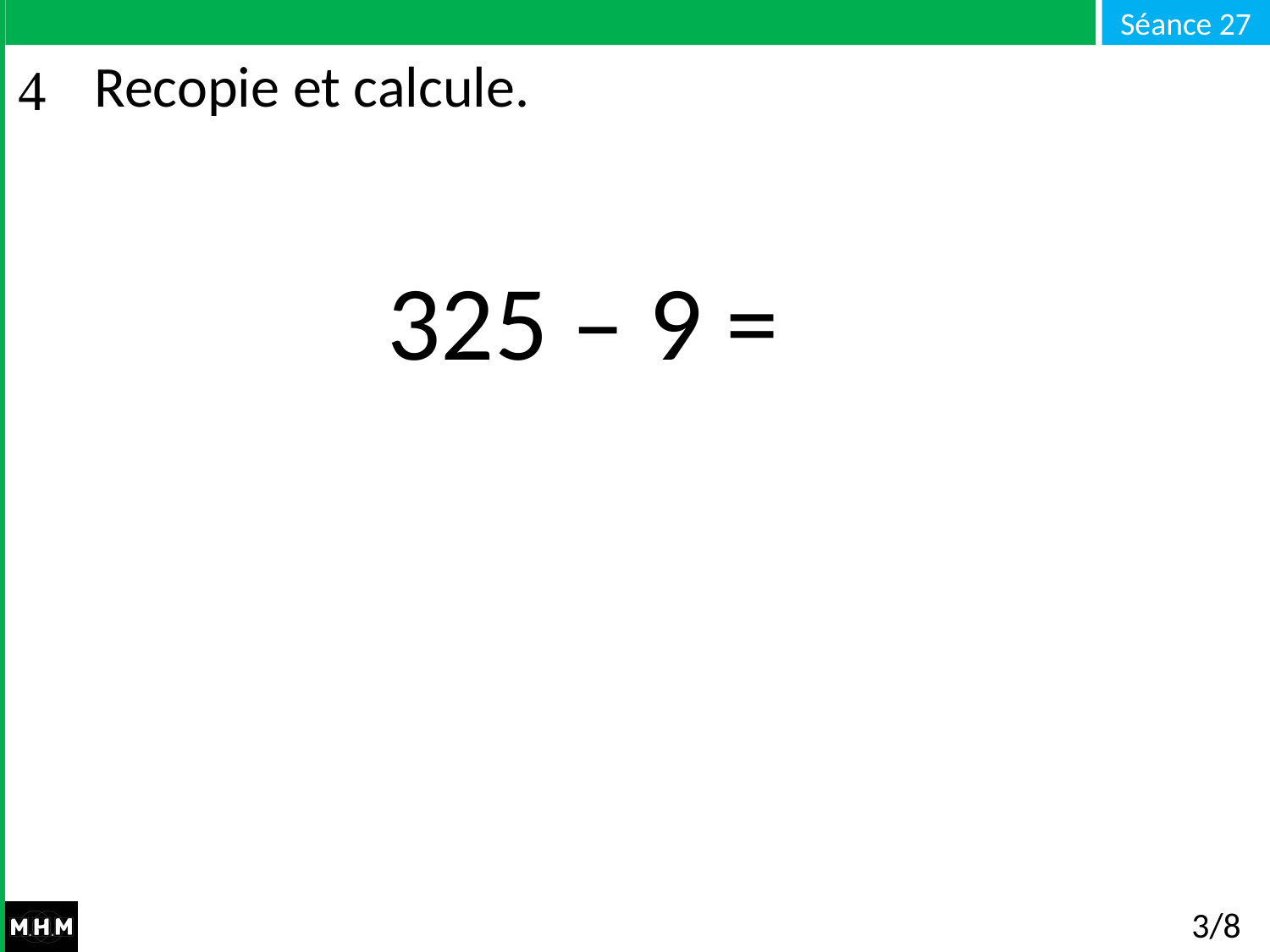

# Recopie et calcule.
325 – 9 =
3/8